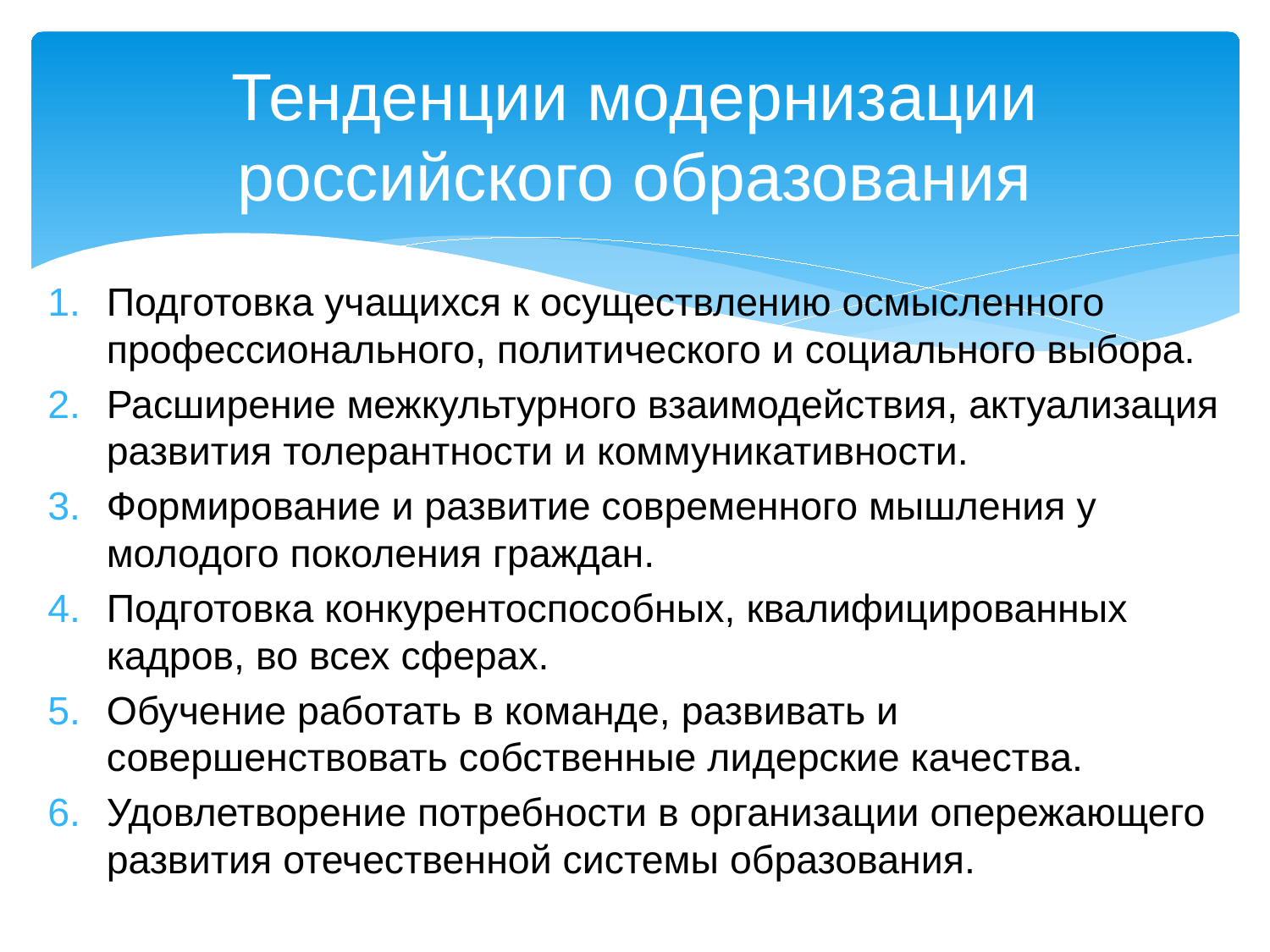

# Тенденции модернизации российского образования

Подготовка учащихся к осуществлению осмысленного профессионального, политического и социального выбора.
Расширение межкультурного взаимодействия, актуализация развития толерантности и коммуникативности.
Формирование и развитие современного мышления у молодого поколения граждан.
Подготовка конкурентоспособных, квалифицированных кадров, во всех сферах.
Обучение работать в команде, развивать и совершенствовать собственные лидерские качества.
Удовлетворение потребности в организации опережающего развития отечественной системы образования.